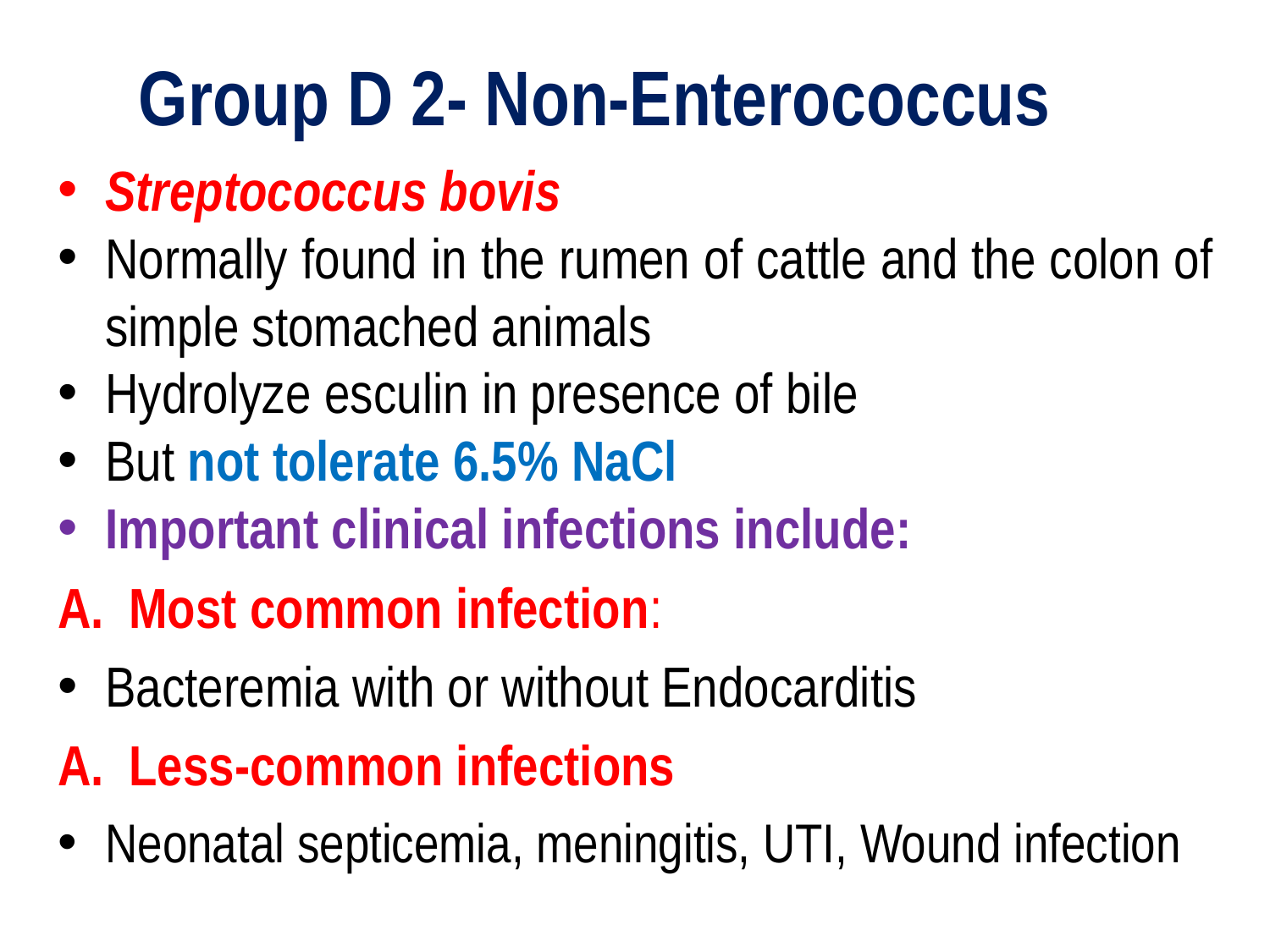

# Group D 2- Non-Enterococcus
Streptococcus bovis
Normally found in the rumen of cattle and the colon of simple stomached animals
Hydrolyze esculin in presence of bile
But not tolerate 6.5% NaCl
Important clinical infections include:
Most common infection:
Bacteremia with or without Endocarditis
Less-common infections
Neonatal septicemia, meningitis, UTI, Wound infection